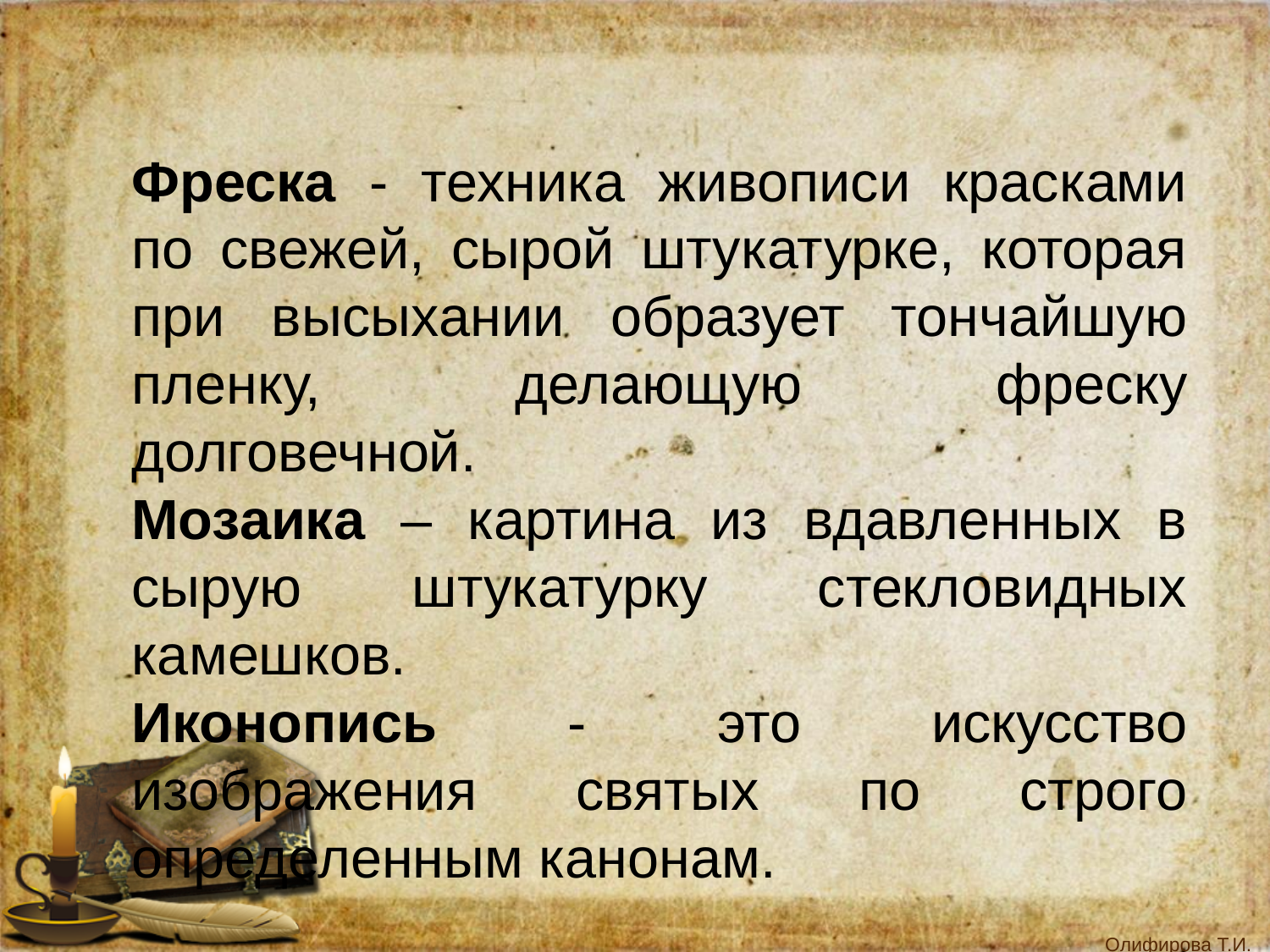

Фреска - техника живописи красками по свежей, сырой штукатурке, которая при высыхании образует тончайшую пленку, делающую фреску долговечной.
Мозаика – картина из вдавленных в сырую штукатурку стекловидных камешков.
Иконопись - это искусство изображения святых по строго определенным канонам.